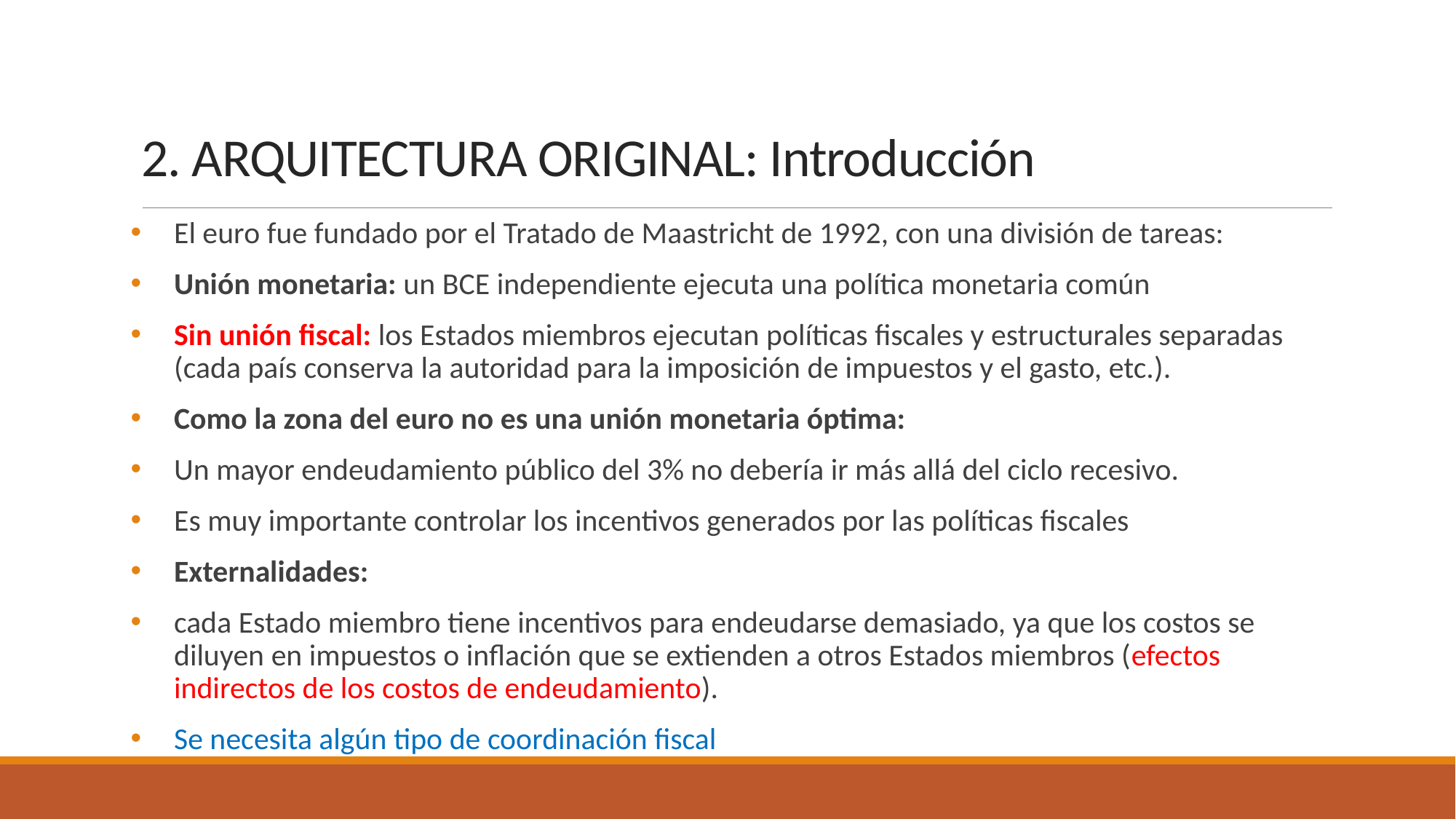

2. ARQUITECTURA ORIGINAL: Introducción
El euro fue fundado por el Tratado de Maastricht de 1992, con una división de tareas:
Unión monetaria: un BCE independiente ejecuta una política monetaria común
Sin unión fiscal: los Estados miembros ejecutan políticas fiscales y estructurales separadas (cada país conserva la autoridad para la imposición de impuestos y el gasto, etc.).
Como la zona del euro no es una unión monetaria óptima:
Un mayor endeudamiento público del 3% no debería ir más allá del ciclo recesivo.
Es muy importante controlar los incentivos generados por las políticas fiscales
Externalidades:
cada Estado miembro tiene incentivos para endeudarse demasiado, ya que los costos se diluyen en impuestos o inflación que se extienden a otros Estados miembros (efectos indirectos de los costos de endeudamiento).
Se necesita algún tipo de coordinación fiscal